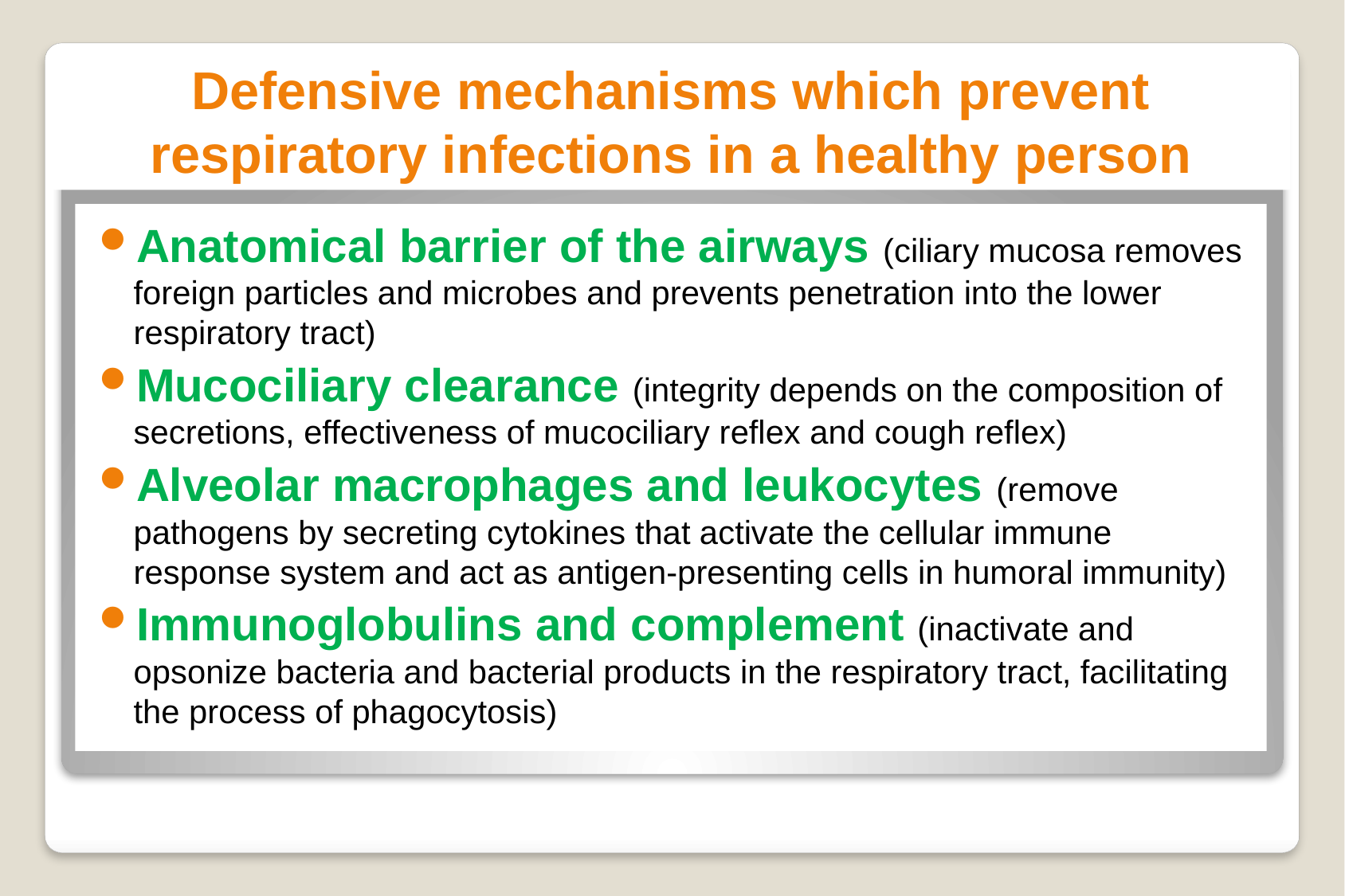

# Defensive mechanisms which prevent respiratory infections in a healthy person
Anatomical barrier of the airways (ciliary mucosa removes foreign particles and microbes and prevents penetration into the lower respiratory tract)
Mucociliary clearance (integrity depends on the composition of secretions, effectiveness of mucociliary reflex and cough reflex)
Alveolar macrophages and leukocytes (remove pathogens by secreting cytokines that activate the cellular immune response system and act as antigen-presenting cells in humoral immunity)
Immunoglobulins and complement (inactivate and opsonize bacteria and bacterial products in the respiratory tract, facilitating the process of phagocytosis)